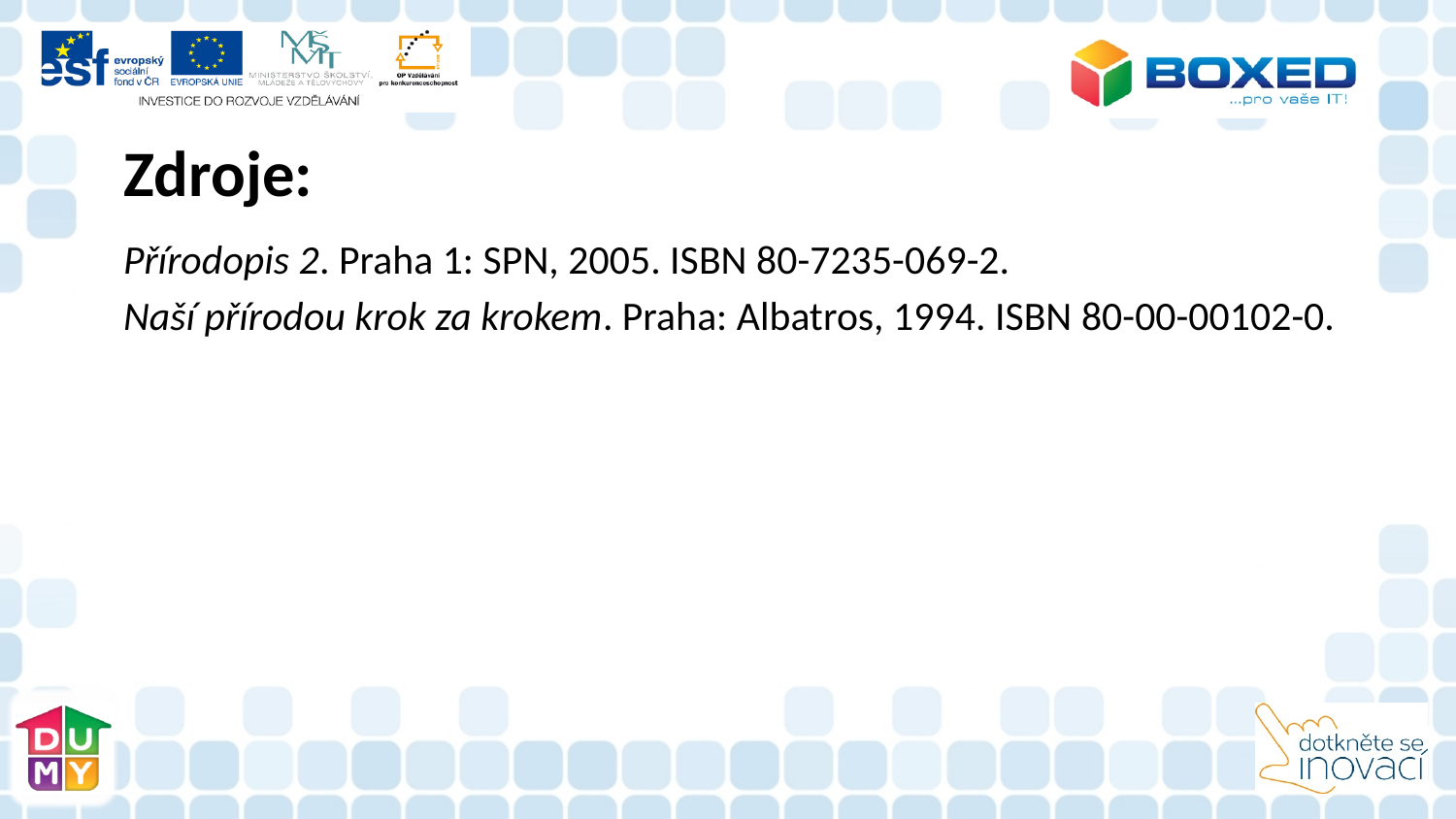

# Zdroje:
Přírodopis 2. Praha 1: SPN, 2005. ISBN 80-7235-069-2.
Naší přírodou krok za krokem. Praha: Albatros, 1994. ISBN 80-00-00102-0.